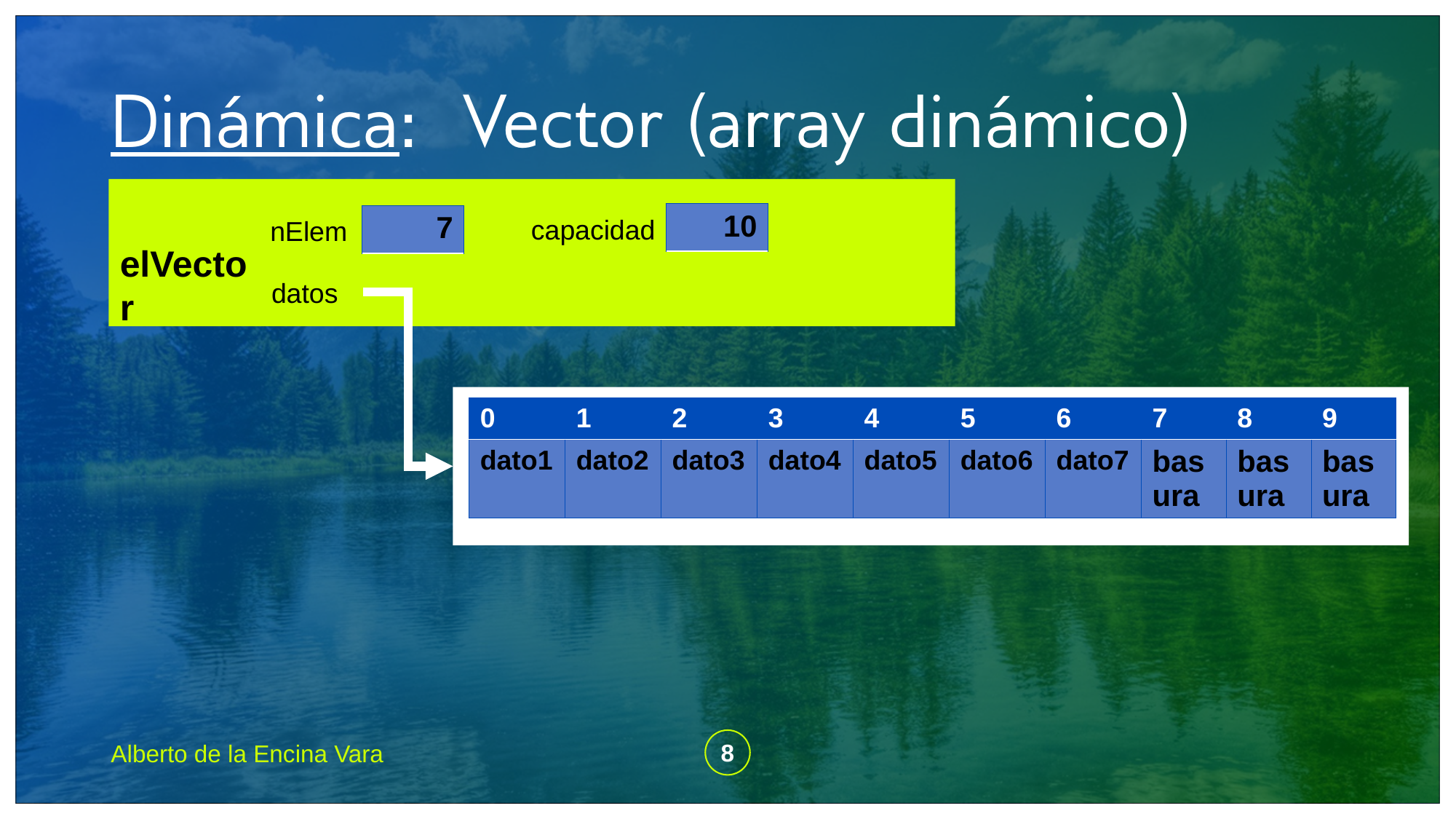

# Dinámica:  Vector (array dinámico)

| 10 |
| --- |
| 7 |
| --- |
capacidad
nElem
elVector
datos

| 0 | 1 | 2 | 3 | 4 | 5 | 6 | 7 | 8 | 9 |
| --- | --- | --- | --- | --- | --- | --- | --- | --- | --- |
| dato1 | dato2 | dato3 | dato4 | dato5 | dato6 | dato7 | basura | basura | basura |
Alberto de la Encina Vara
8